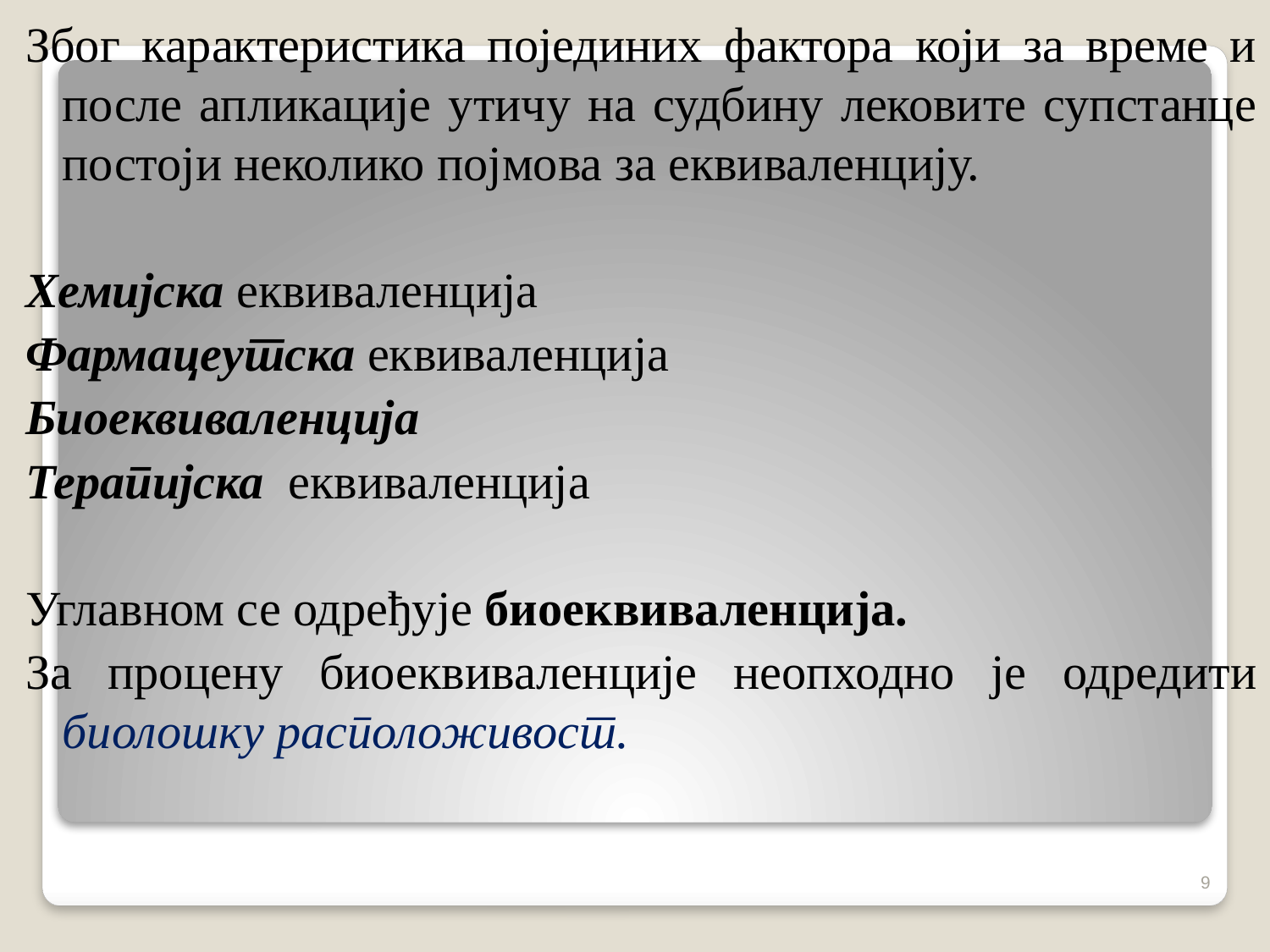

Због карактеристика појединих фактора који за време и после апликације утичу на судбину лековите супстанце постоји неколико појмова за еквиваленцију.

Хемијска еквиваленција
Фармацеутска еквиваленција
Биоеквиваленција
Терапијска  еквиваленција

Углавном се одређује биоеквиваленција.
За процену биоеквиваленције неопходно је одредити биолошку расположивост.

9